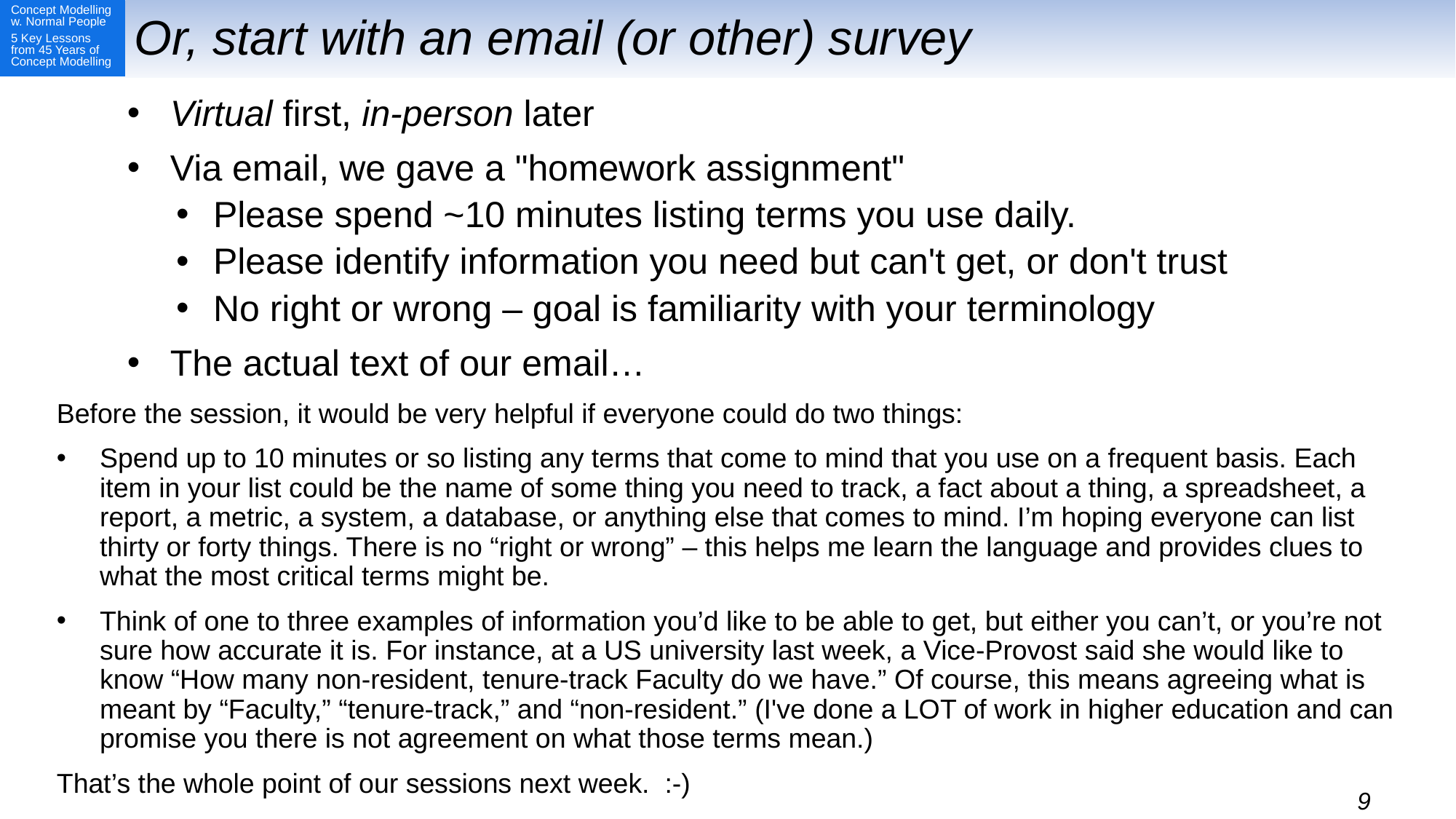

# Or, start with an email (or other) survey
Virtual first, in-person later
Via email, we gave a "homework assignment"
Please spend ~10 minutes listing terms you use daily.
Please identify information you need but can't get, or don't trust
No right or wrong – goal is familiarity with your terminology
The actual text of our email…
Before the session, it would be very helpful if everyone could do two things:
Spend up to 10 minutes or so listing any terms that come to mind that you use on a frequent basis. Each item in your list could be the name of some thing you need to track, a fact about a thing, a spreadsheet, a report, a metric, a system, a database, or anything else that comes to mind. I’m hoping everyone can list thirty or forty things. There is no “right or wrong” – this helps me learn the language and provides clues to what the most critical terms might be.
Think of one to three examples of information you’d like to be able to get, but either you can’t, or you’re not sure how accurate it is. For instance, at a US university last week, a Vice-Provost said she would like to know “How many non-resident, tenure-track Faculty do we have.” Of course, this means agreeing what is meant by “Faculty,” “tenure-track,” and “non-resident.” (I've done a LOT of work in higher education and can promise you there is not agreement on what those terms mean.)
That’s the whole point of our sessions next week.  :-)